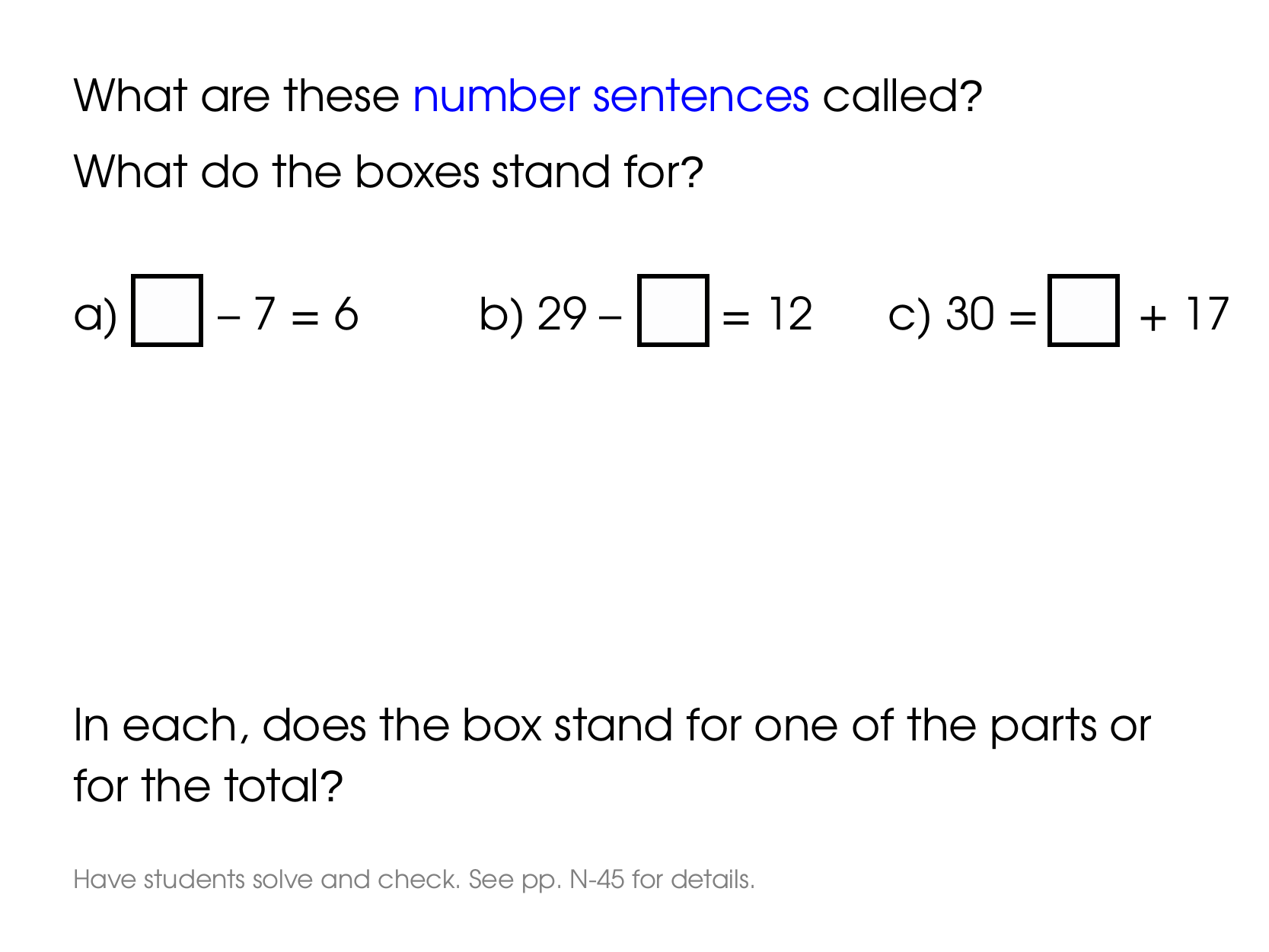

What are these number sentences called?
What do the boxes stand for?
a)        – 7 = 6

b) 29 –        = 12

c) 30 =        + 17

In each, does the box stand for one of the parts or
for the total?
Have students solve and check. See pp. N-45 for details.